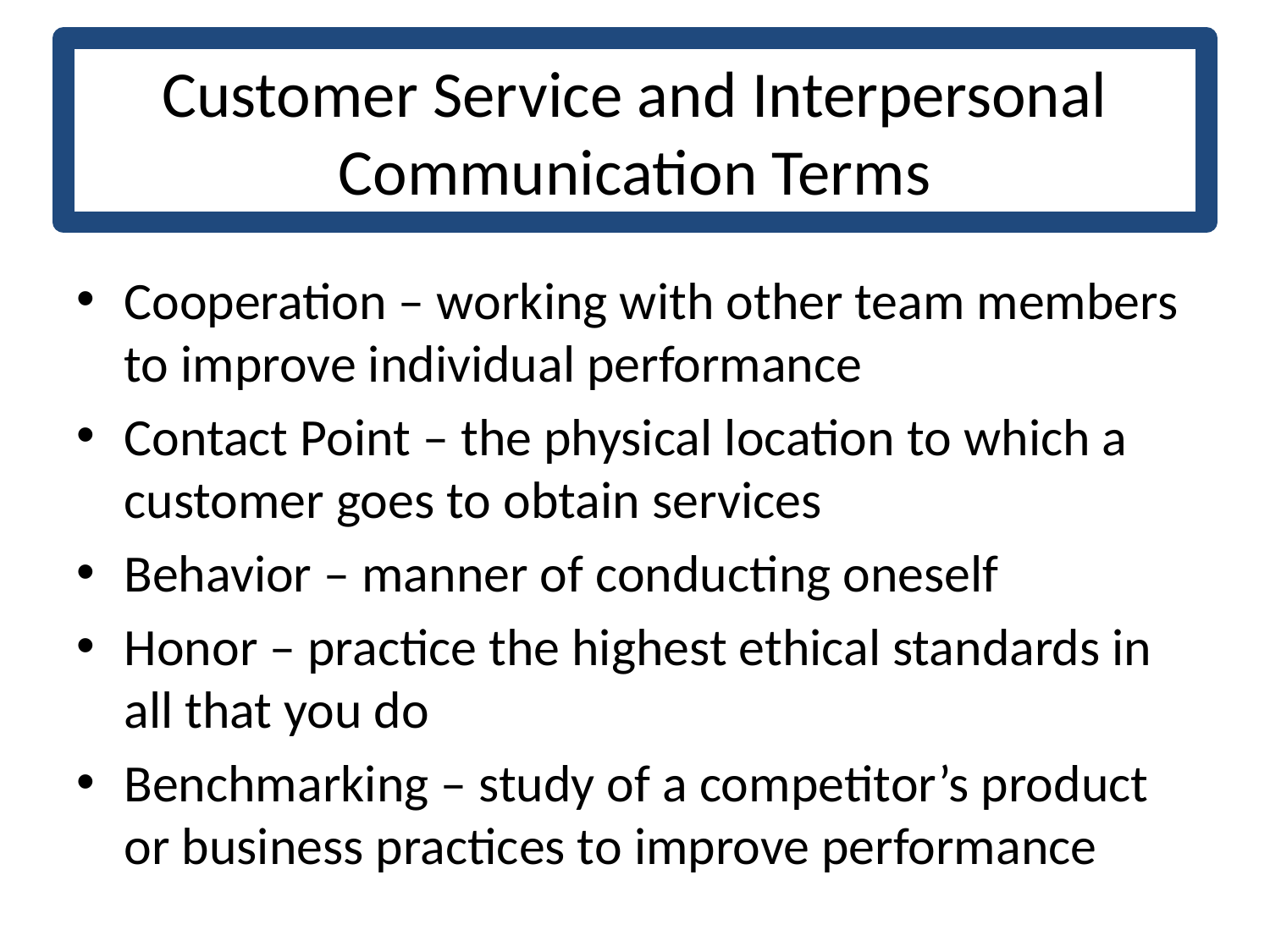

# Customer Service and Interpersonal Communication Terms
Cooperation – working with other team members to improve individual performance
Contact Point – the physical location to which a customer goes to obtain services
Behavior – manner of conducting oneself
Honor – practice the highest ethical standards in all that you do
Benchmarking – study of a competitor’s product or business practices to improve performance